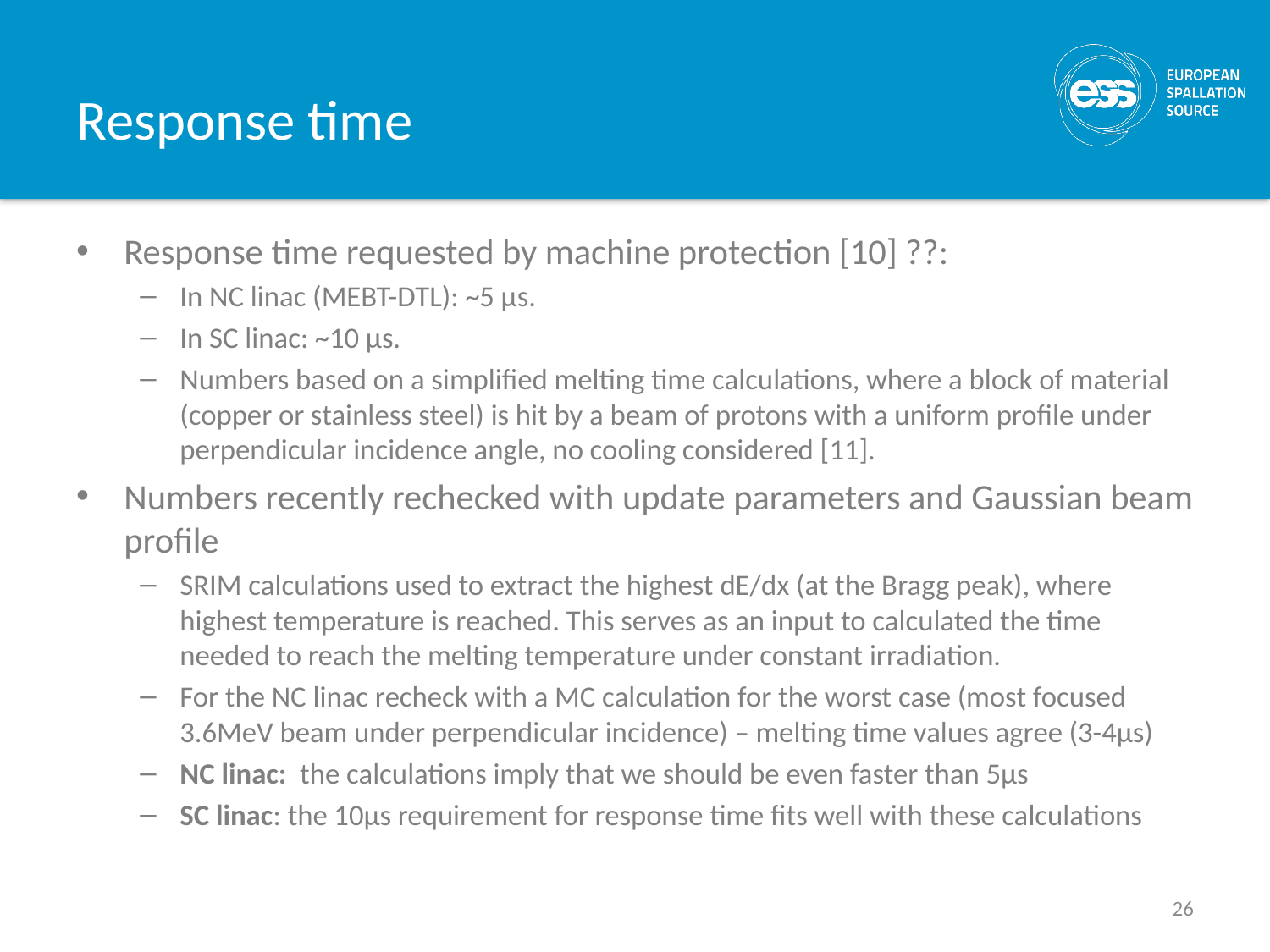

# Response time
Response time requested by machine protection [10] ??:
In NC linac (MEBT-DTL): ~5 μs.
In SC linac: ~10 μs.
Numbers based on a simplified melting time calculations, where a block of material (copper or stainless steel) is hit by a beam of protons with a uniform profile under perpendicular incidence angle, no cooling considered [11].
Numbers recently rechecked with update parameters and Gaussian beam profile
SRIM calculations used to extract the highest dE/dx (at the Bragg peak), where highest temperature is reached. This serves as an input to calculated the time needed to reach the melting temperature under constant irradiation.
For the NC linac recheck with a MC calculation for the worst case (most focused 3.6MeV beam under perpendicular incidence) – melting time values agree (3-4μs)
NC linac:  the calculations imply that we should be even faster than 5μs
SC linac: the 10μs requirement for response time fits well with these calculations

26